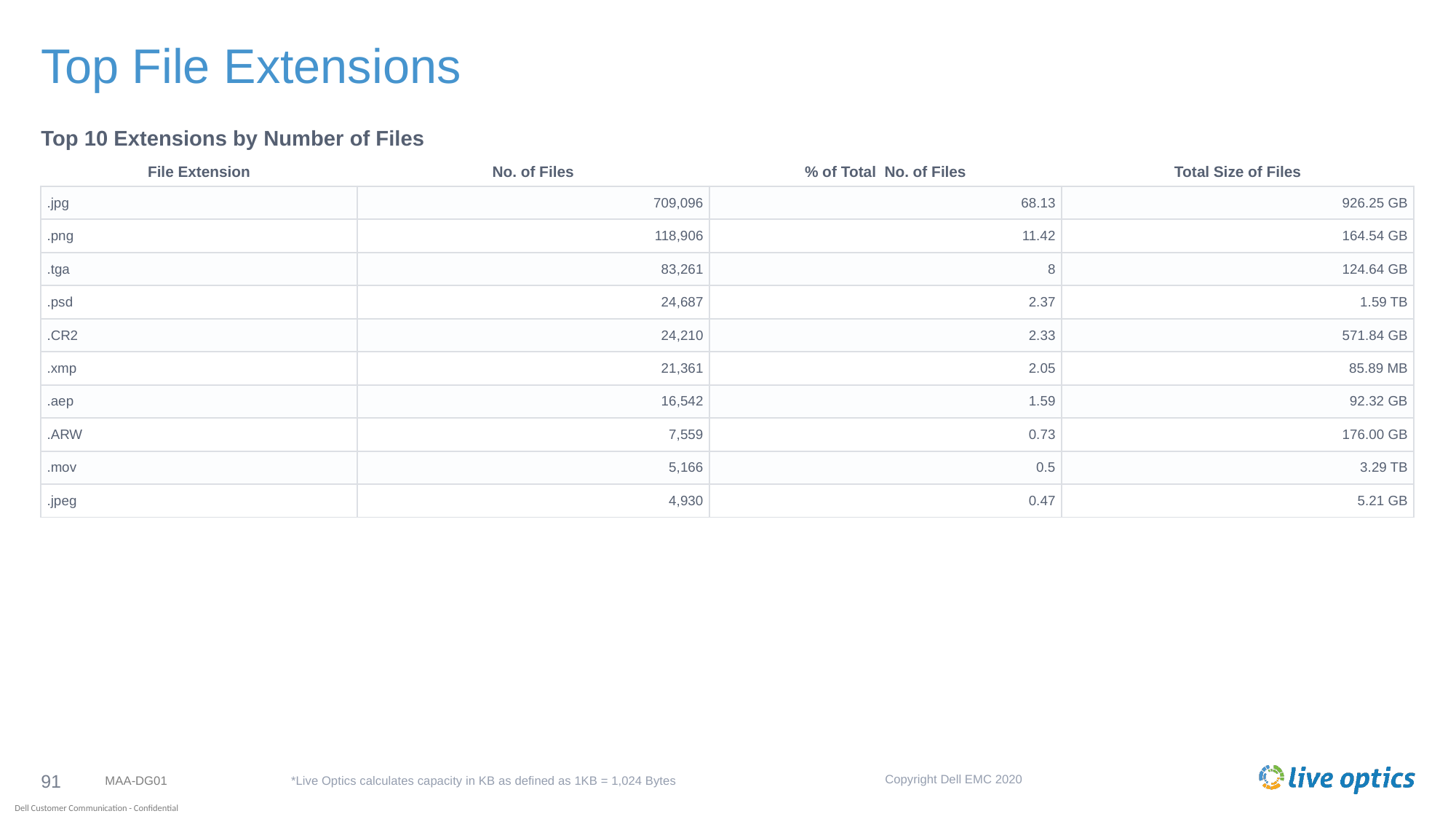

# Top File Extensions
Top 10 Extensions by Number of Files
| File Extension | No. of Files | % of Total No. of Files | Total Size of Files |
| --- | --- | --- | --- |
| .jpg | 709,096 | 68.13 | 926.25 GB |
| .png | 118,906 | 11.42 | 164.54 GB |
| .tga | 83,261 | 8 | 124.64 GB |
| .psd | 24,687 | 2.37 | 1.59 TB |
| .CR2 | 24,210 | 2.33 | 571.84 GB |
| .xmp | 21,361 | 2.05 | 85.89 MB |
| .aep | 16,542 | 1.59 | 92.32 GB |
| .ARW | 7,559 | 0.73 | 176.00 GB |
| .mov | 5,166 | 0.5 | 3.29 TB |
| .jpeg | 4,930 | 0.47 | 5.21 GB |